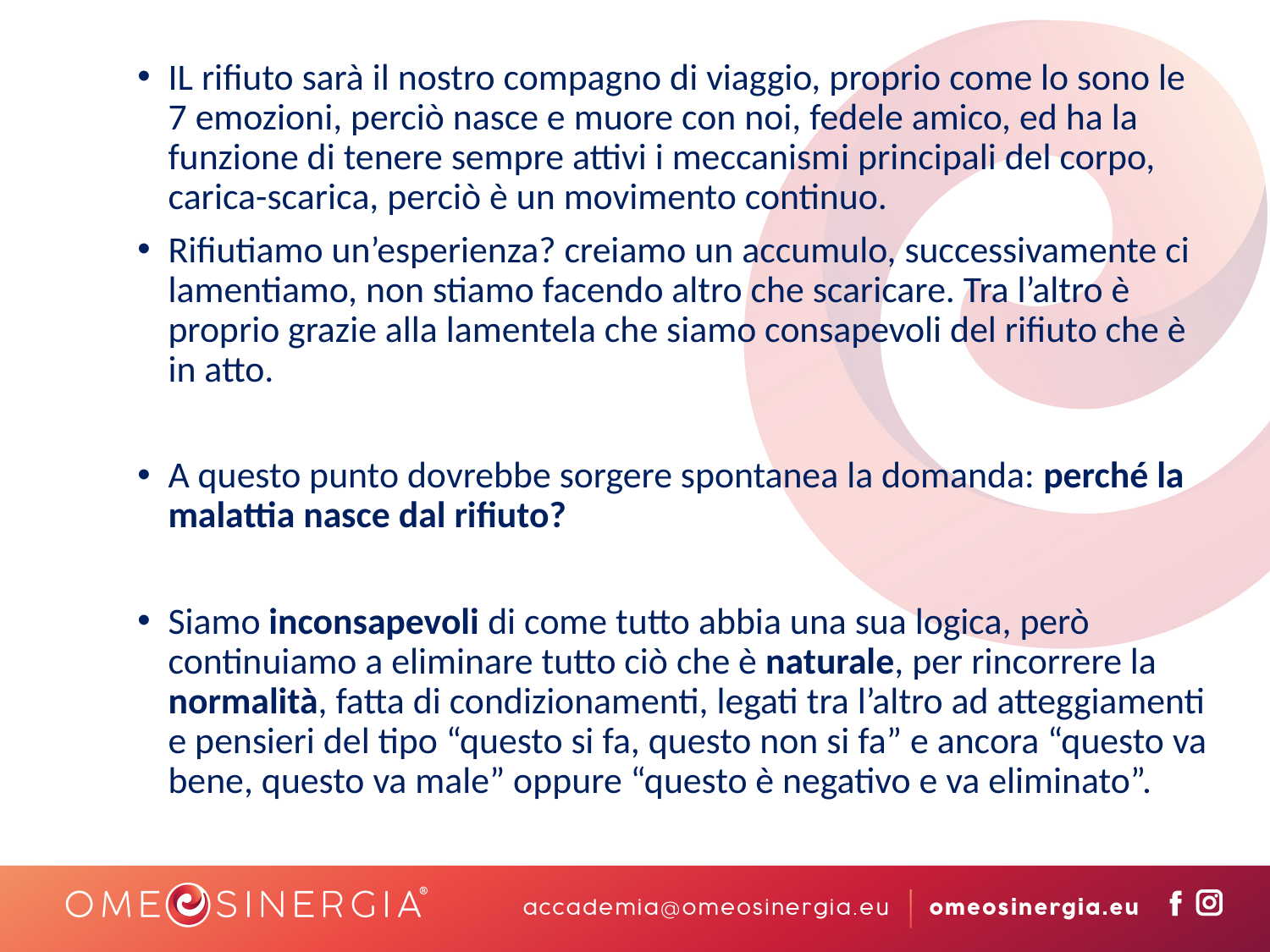

IL rifiuto sarà il nostro compagno di viaggio, proprio come lo sono le 7 emozioni, perciò nasce e muore con noi, fedele amico, ed ha la funzione di tenere sempre attivi i meccanismi principali del corpo, carica-scarica, perciò è un movimento continuo.
Rifiutiamo un’esperienza? creiamo un accumulo, successivamente ci lamentiamo, non stiamo facendo altro che scaricare. Tra l’altro è proprio grazie alla lamentela che siamo consapevoli del rifiuto che è in atto.

A questo punto dovrebbe sorgere spontanea la domanda: perché la malattia nasce dal rifiuto?

Siamo inconsapevoli di come tutto abbia una sua logica, però continuiamo a eliminare tutto ciò che è naturale, per rincorrere la normalità, fatta di condizionamenti, legati tra l’altro ad atteggiamenti e pensieri del tipo “questo si fa, questo non si fa” e ancora “questo va bene, questo va male” oppure “questo è negativo e va eliminato”.